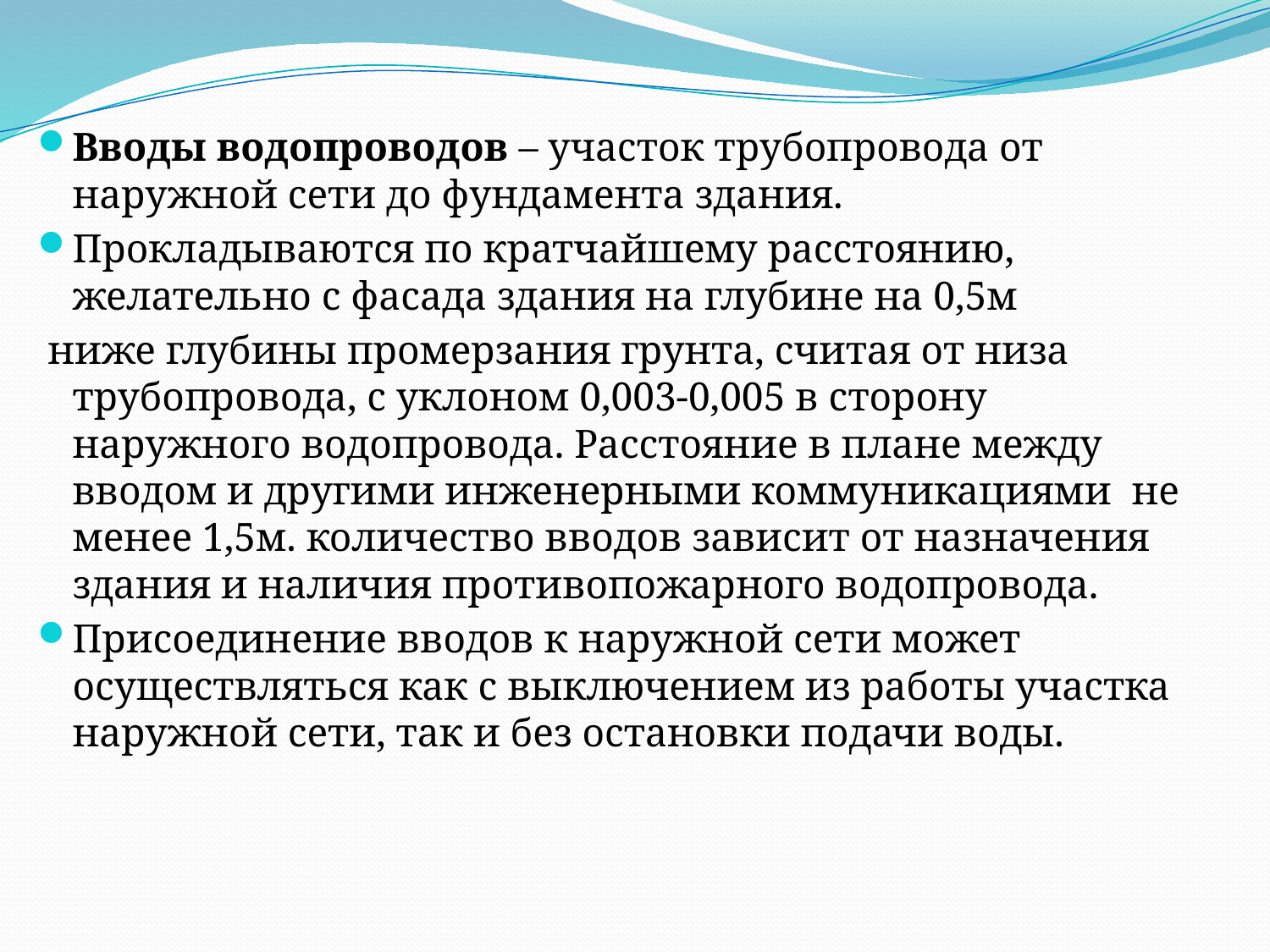

Вводы водопроводов – участок трубопровода от наружной сети до фундамента здания.
Прокладываются по кратчайшему расстоянию, желательно с фасада здания на глубине на 0,5м
 ниже глубины промерзания грунта, считая от низа трубопровода, с уклоном 0,003-0,005 в сторону наружного водопровода. Расстояние в плане между вводом и другими инженерными коммуникациями  не менее 1,5м. количество вводов зависит от назначения здания и наличия противопожарного водопровода.
Присоединение вводов к наружной сети может осуществляться как с выключением из работы участка наружной сети, так и без остановки подачи воды.